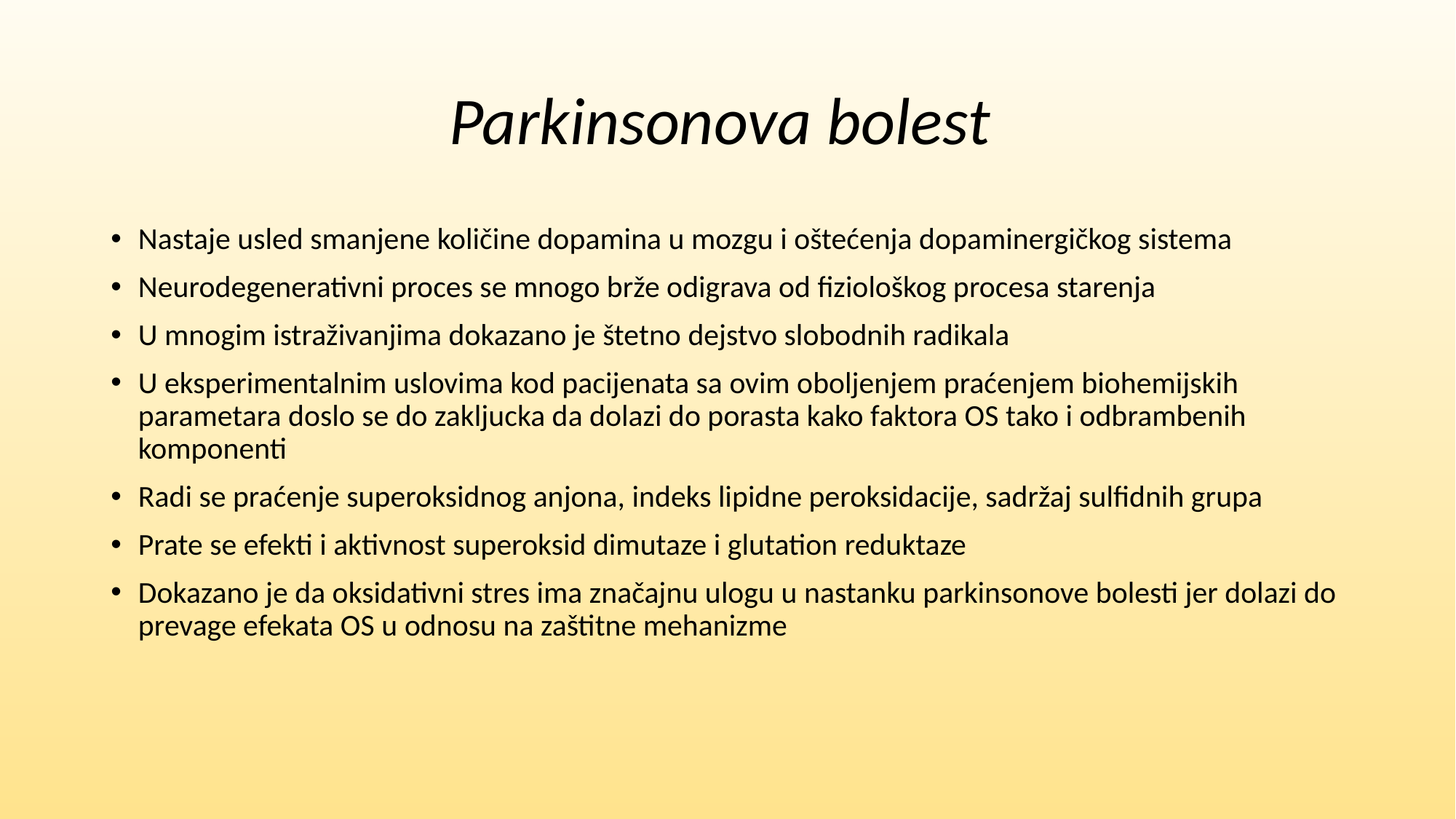

# Parkinsonova bolest
Nastaje usled smanjene količine dopamina u mozgu i oštećenja dopaminergičkog sistema
Neurodegenerativni proces se mnogo brže odigrava od fiziološkog procesa starenja
U mnogim istraživanjima dokazano je štetno dejstvo slobodnih radikala
U eksperimentalnim uslovima kod pacijenata sa ovim oboljenjem praćenjem biohemijskih parametara doslo se do zakljucka da dolazi do porasta kako faktora OS tako i odbrambenih komponenti
Radi se praćenje superoksidnog anjona, indeks lipidne peroksidacije, sadržaj sulfidnih grupa
Prate se efekti i aktivnost superoksid dimutaze i glutation reduktaze
Dokazano je da oksidativni stres ima značajnu ulogu u nastanku parkinsonove bolesti jer dolazi do prevage efekata OS u odnosu na zaštitne mehanizme